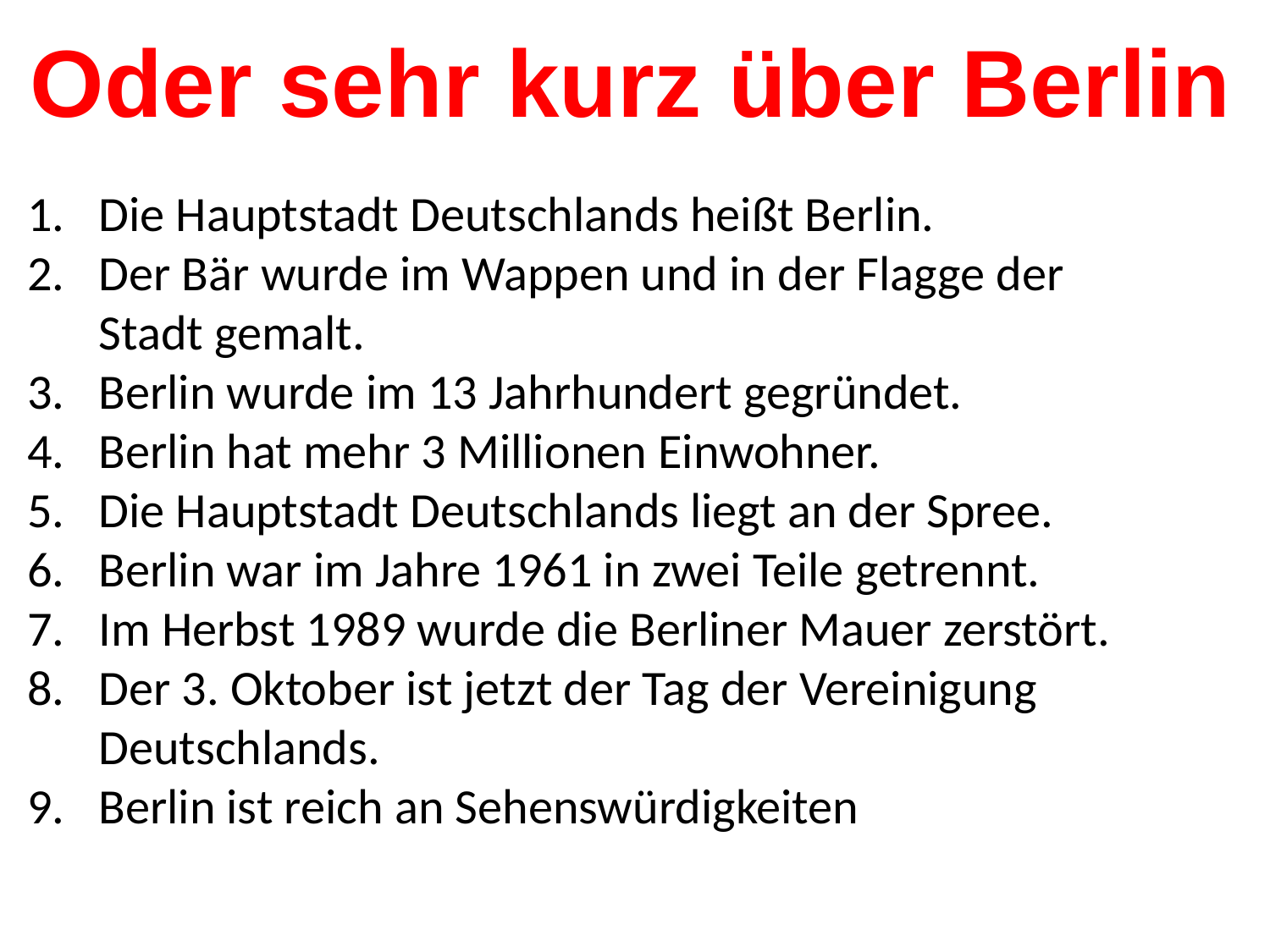

Oder sehr kurz über Berlin
Die Hauptstadt Deutschlands heißt Berlin.
Der Bär wurde im Wappen und in der Flagge der Stadt gemalt.
Berlin wurde im 13 Jahrhundert gegründet.
Berlin hat mehr 3 Millionen Einwohner.
Die Hauptstadt Deutschlands liegt an der Spree.
Berlin war im Jahre 1961 in zwei Teile getrennt.
Im Herbst 1989 wurde die Berliner Mauer zerstört.
Der 3. Oktober ist jetzt der Tag der Vereinigung Deutschlands.
Berlin ist reich an Sehenswürdigkeiten